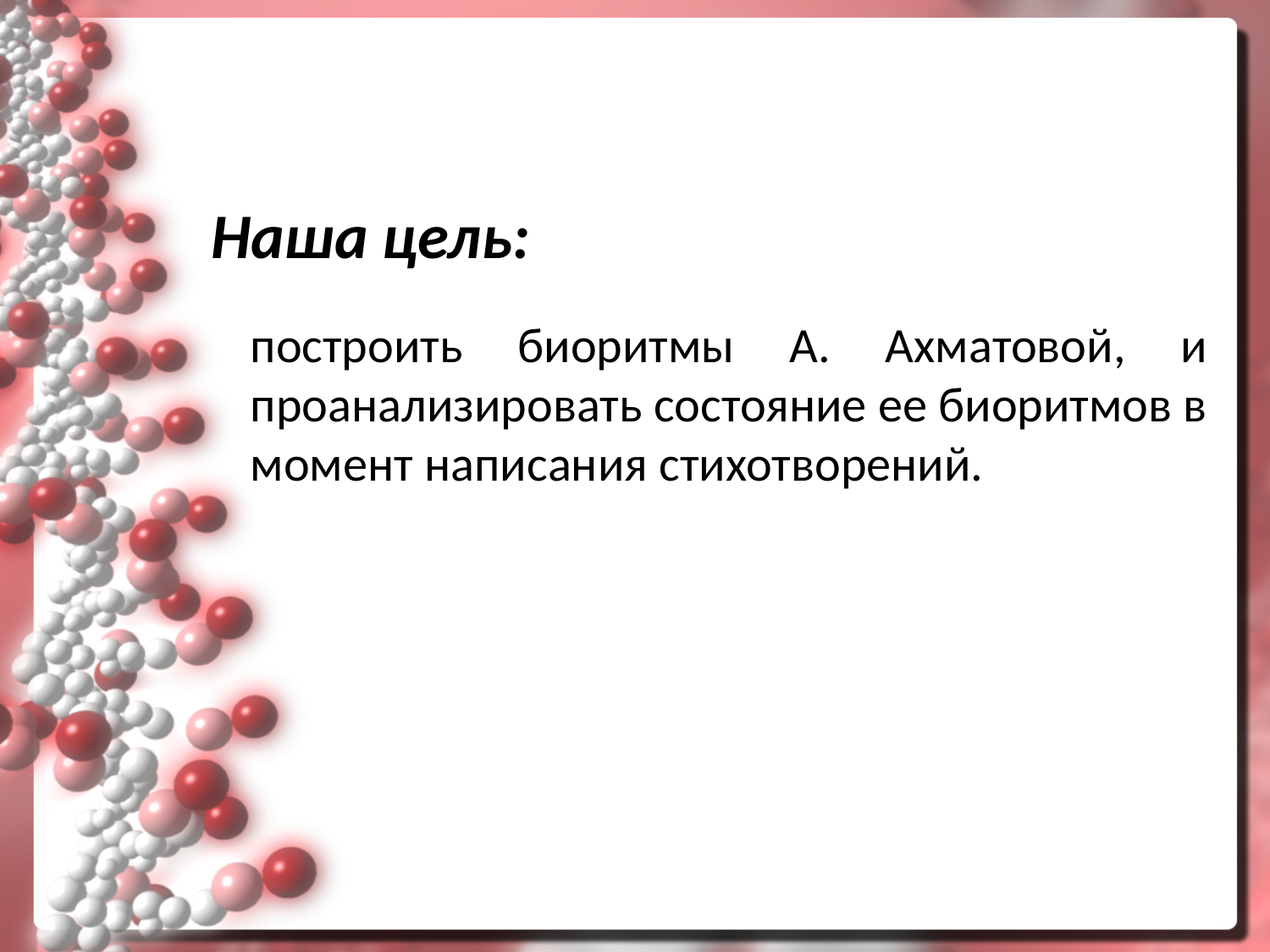

Наша цель:
построить биоритмы А. Ахматовой, и проанализировать состояние ее биоритмов в момент написания стихотворений.